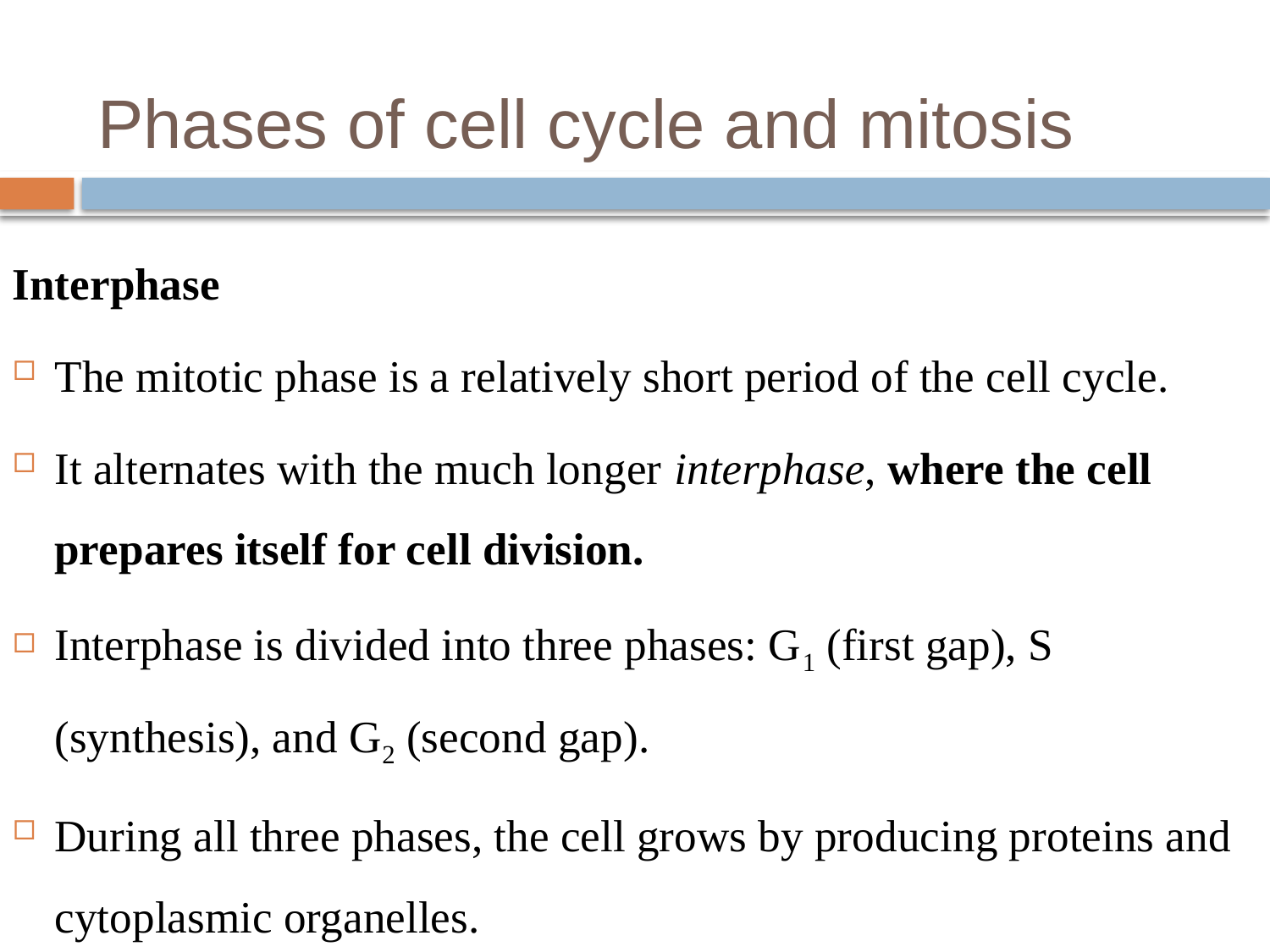

# Phases of cell cycle and mitosis
Interphase
The mitotic phase is a relatively short period of the cell cycle.
It alternates with the much longer interphase, where the cell prepares itself for cell division.
Interphase is divided into three phases: G1 (first gap), S (synthesis), and G2 (second gap).
During all three phases, the cell grows by producing proteins and cytoplasmic organelles.